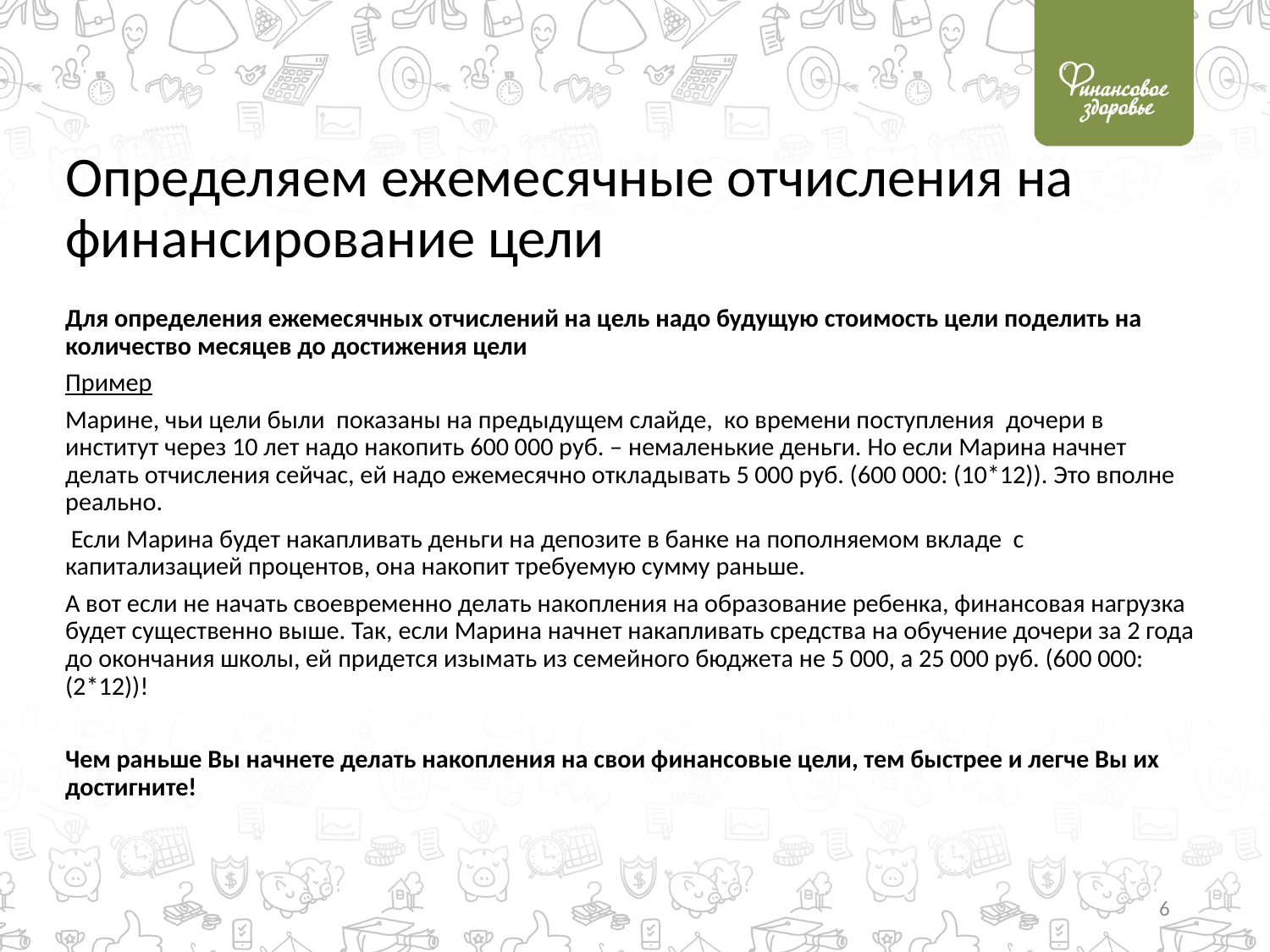

# Определяем ежемесячные отчисления на финансирование цели
Для определения ежемесячных отчислений на цель надо будущую стоимость цели поделить на количество месяцев до достижения цели
Пример
Марине, чьи цели были  показаны на предыдущем слайде,  ко времени поступления  дочери в институт через 10 лет надо накопить 600 000 руб. – немаленькие деньги. Но если Марина начнет делать отчисления сейчас, ей надо ежемесячно откладывать 5 000 руб. (600 000: (10*12)). Это вполне реально.
 Если Марина будет накапливать деньги на депозите в банке на пополняемом вкладе  с капитализацией процентов, она накопит требуемую сумму раньше.
А вот если не начать своевременно делать накопления на образование ребенка, финансовая нагрузка будет существенно выше. Так, если Марина начнет накапливать средства на обучение дочери за 2 года до окончания школы, ей придется изымать из семейного бюджета не 5 000, а 25 000 руб. (600 000: (2*12))!

Чем раньше Вы начнете делать накопления на свои финансовые цели, тем быстрее и легче Вы их достигните!

6